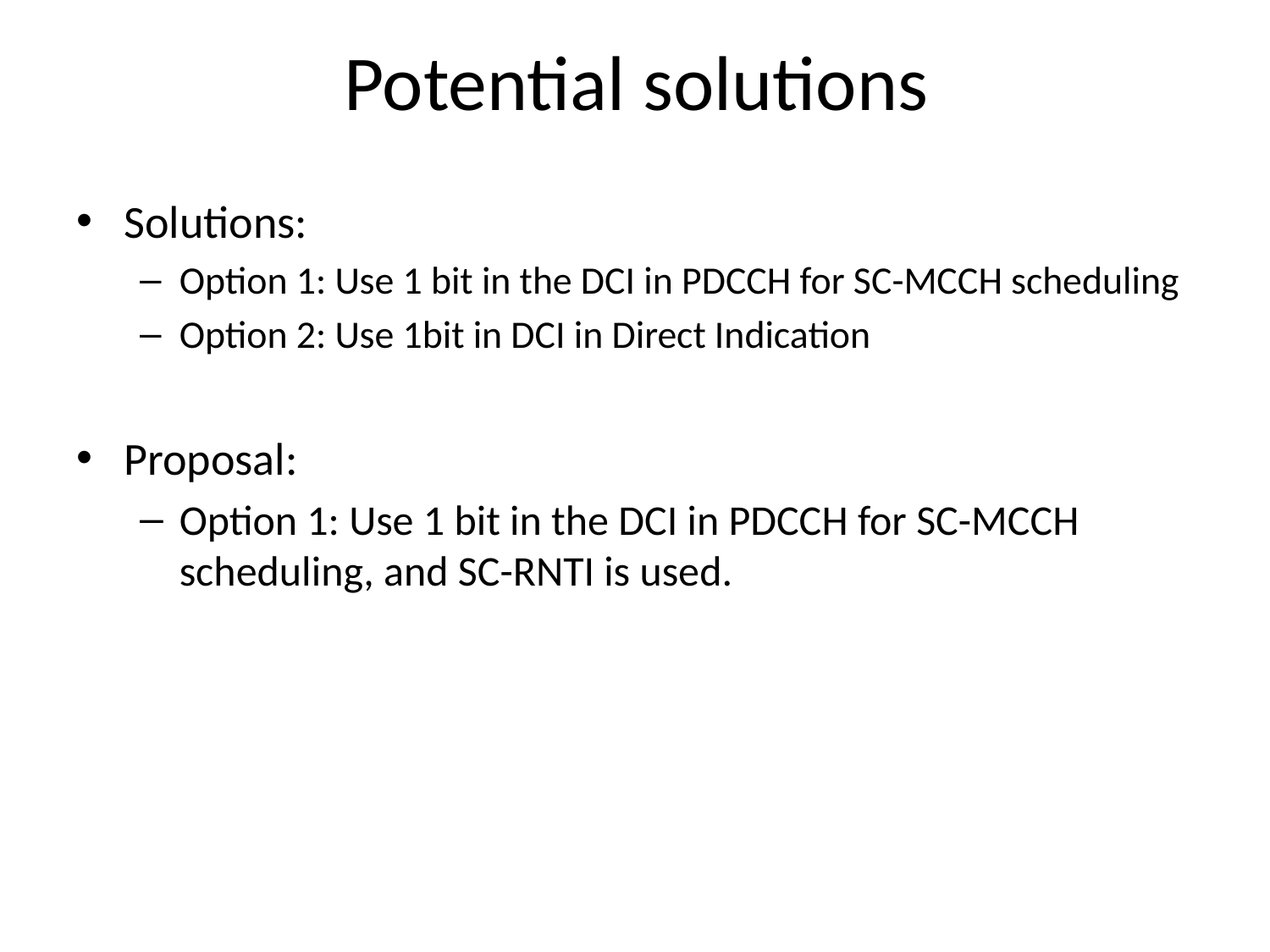

# Potential solutions
Solutions:
Option 1: Use 1 bit in the DCI in PDCCH for SC-MCCH scheduling
Option 2: Use 1bit in DCI in Direct Indication

Proposal:
Option 1: Use 1 bit in the DCI in PDCCH for SC-MCCH scheduling, and SC-RNTI is used.